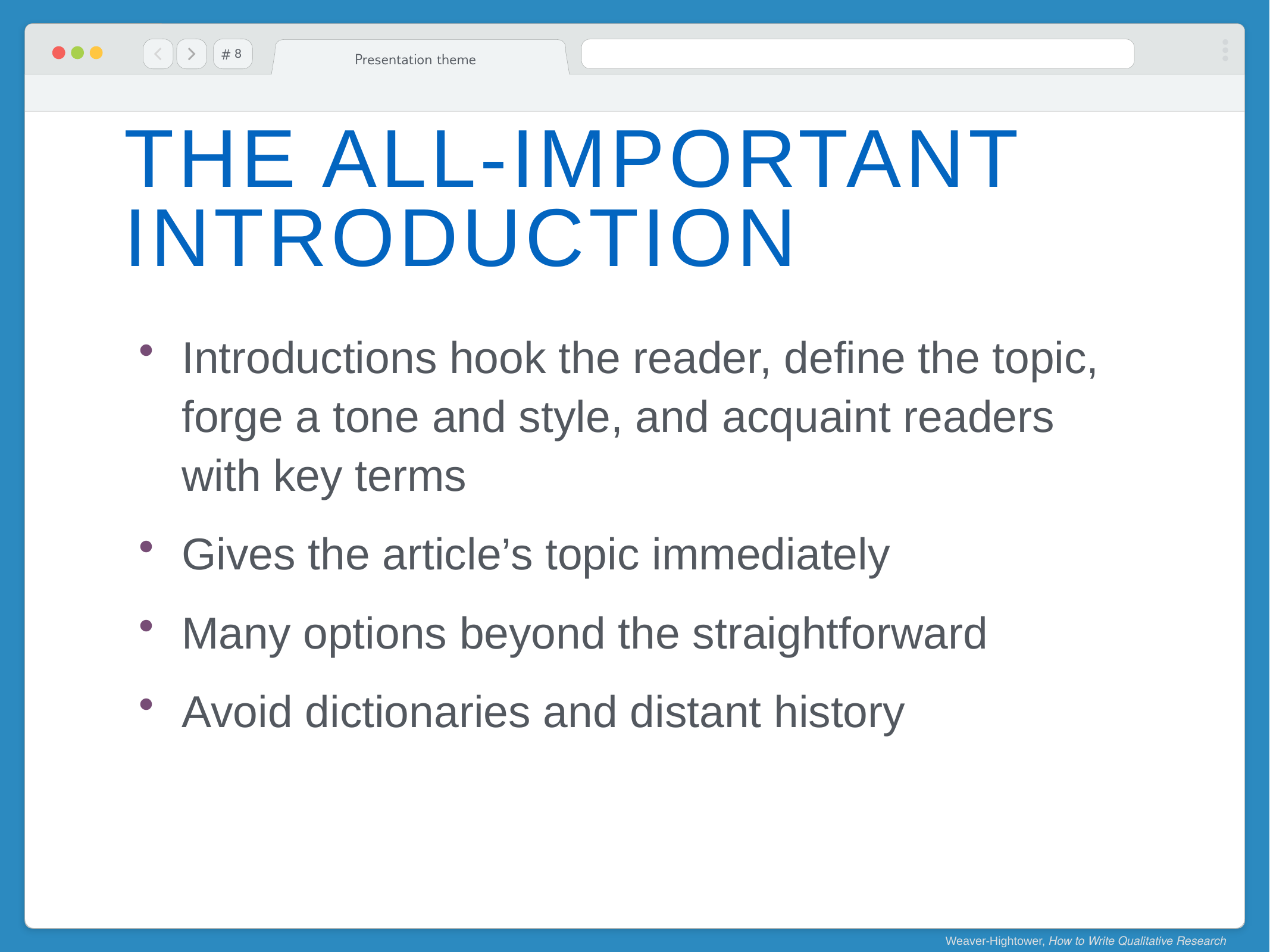

#
Presentation theme
8
# The All-Important Introduction
Introductions hook the reader, define the topic, forge a tone and style, and acquaint readers with key terms
Gives the article’s topic immediately
Many options beyond the straightforward
Avoid dictionaries and distant history